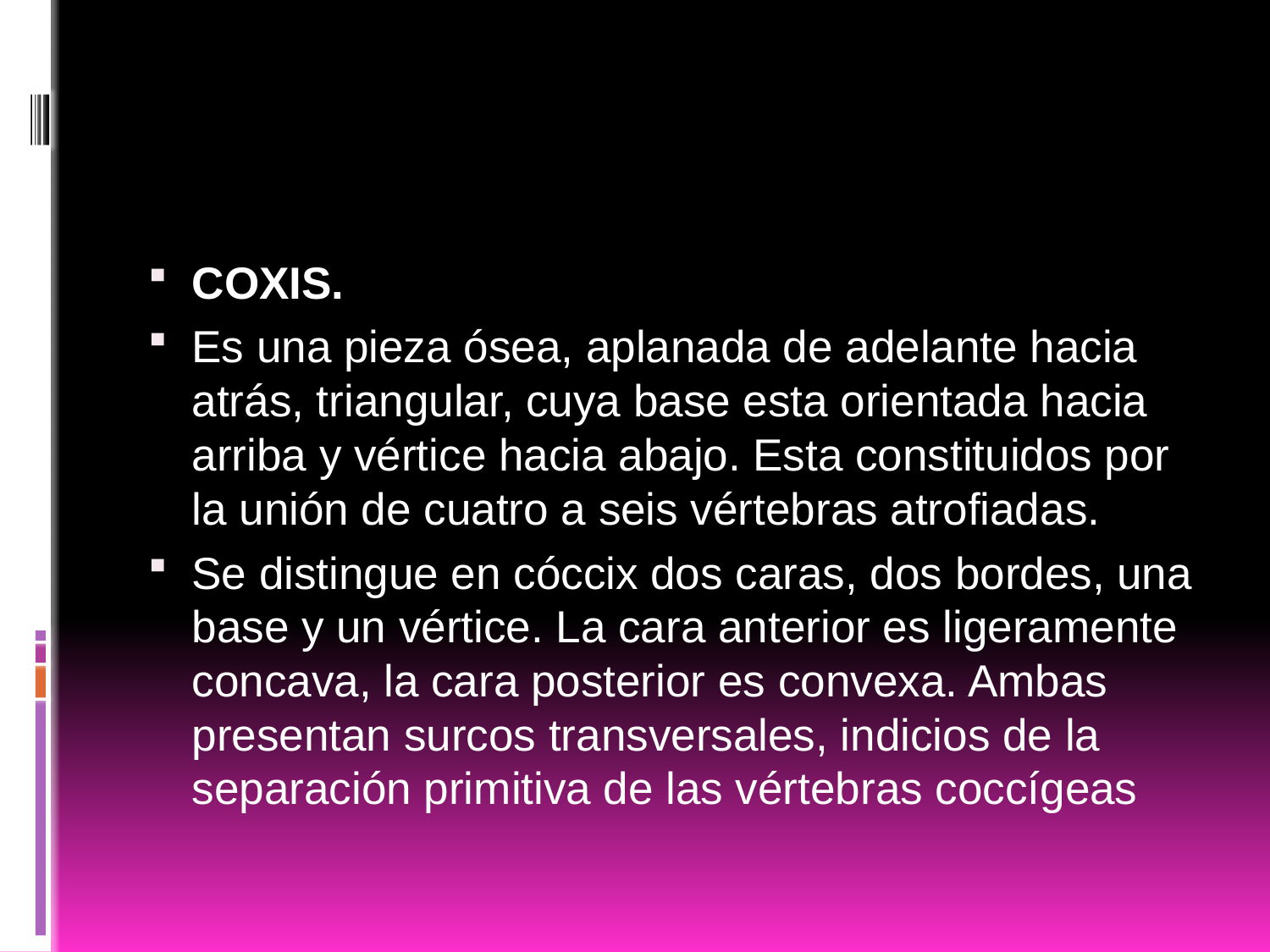

#
COXIS.
Es una pieza ósea, aplanada de adelante hacia atrás, triangular, cuya base esta orientada hacia arriba y vértice hacia abajo. Esta constituidos por la unión de cuatro a seis vértebras atrofiadas.
Se distingue en cóccix dos caras, dos bordes, una base y un vértice. La cara anterior es ligeramente concava, la cara posterior es convexa. Ambas presentan surcos transversales, indicios de la separación primitiva de las vértebras coccígeas